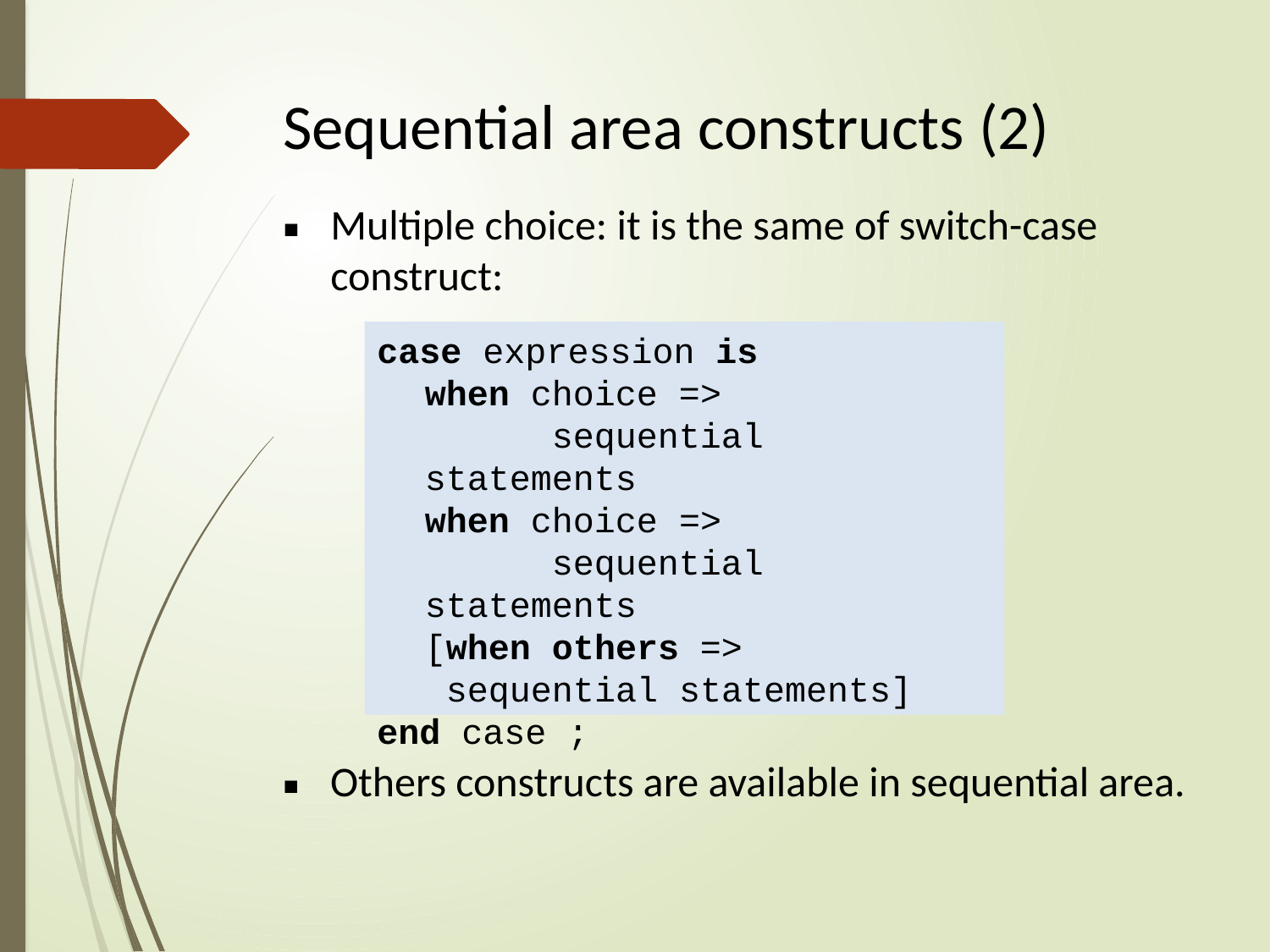

# Sequential area constructs (2)
Multiple choice: it is the same of switch-case construct:

case expression is
when choice =>
	sequential statements
when choice =>
	sequential statements
[when others =>
 sequential statements]
end case ;

Others constructs are available in sequential area.